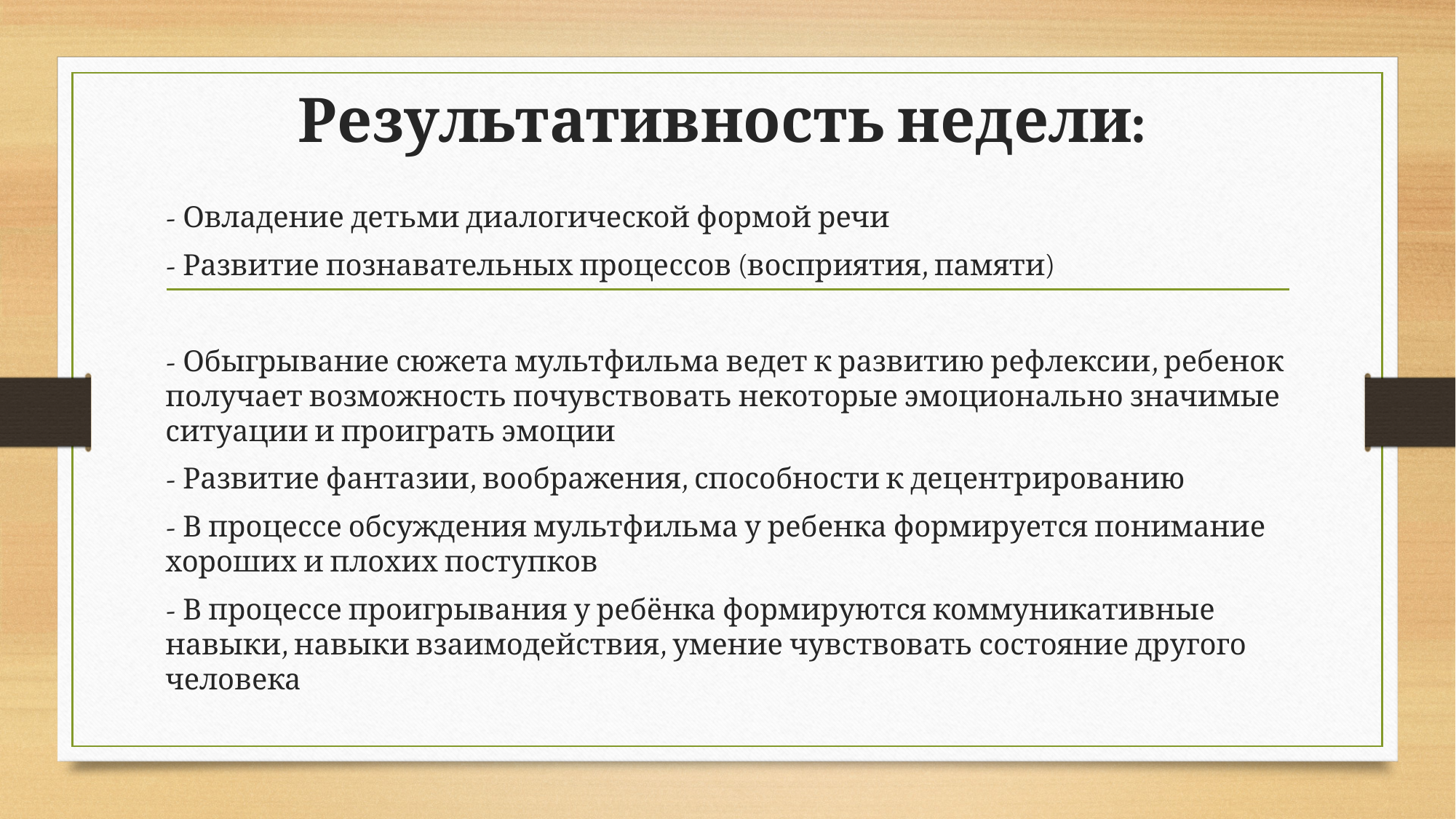

# Результативность недели:
- Овладение детьми диалогической формой речи
- Развитие познавательных процессов (восприятия, памяти)

- Обыгрывание сюжета мультфильма ведет к развитию рефлексии, ребенок получает возможность почувствовать некоторые эмоционально значимые ситуации и проиграть эмоции
- Развитие фантазии, воображения, способности к децентрированию
- В процессе обсуждения мультфильма у ребенка формируется понимание хороших и плохих поступков
- В процессе проигрывания у ребёнка формируются коммуникативные навыки, навыки взаимодействия, умение чувствовать состояние другого человека